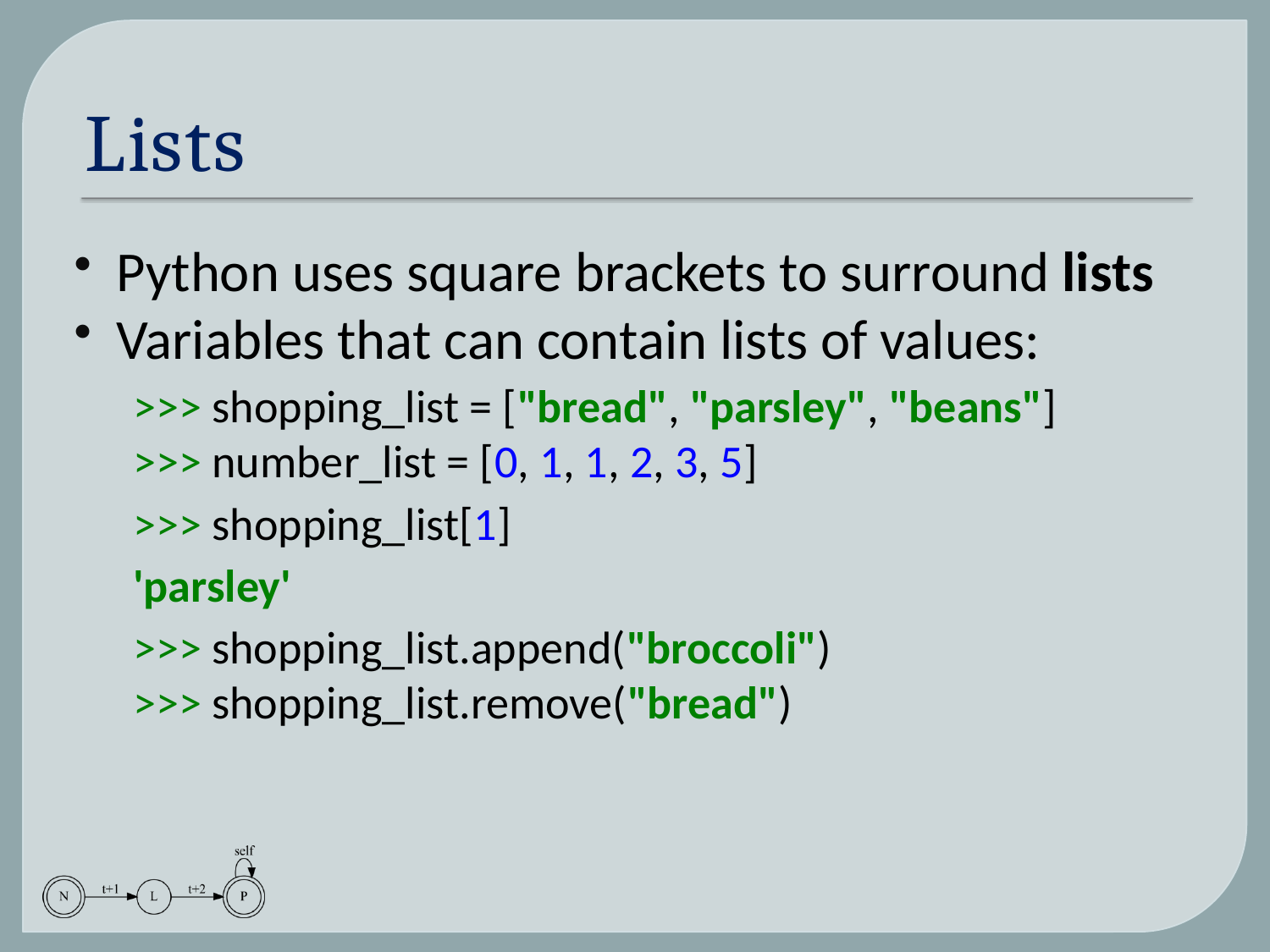

# Lists
Python uses square brackets to surround lists
Variables that can contain lists of values:
>>> shopping_list = ["bread", "parsley", "beans"]
>>> number_list = [0, 1, 1, 2, 3, 5]
>>> shopping_list[1]
'parsley'
>>> shopping_list.append("broccoli")
>>> shopping_list.remove("bread")